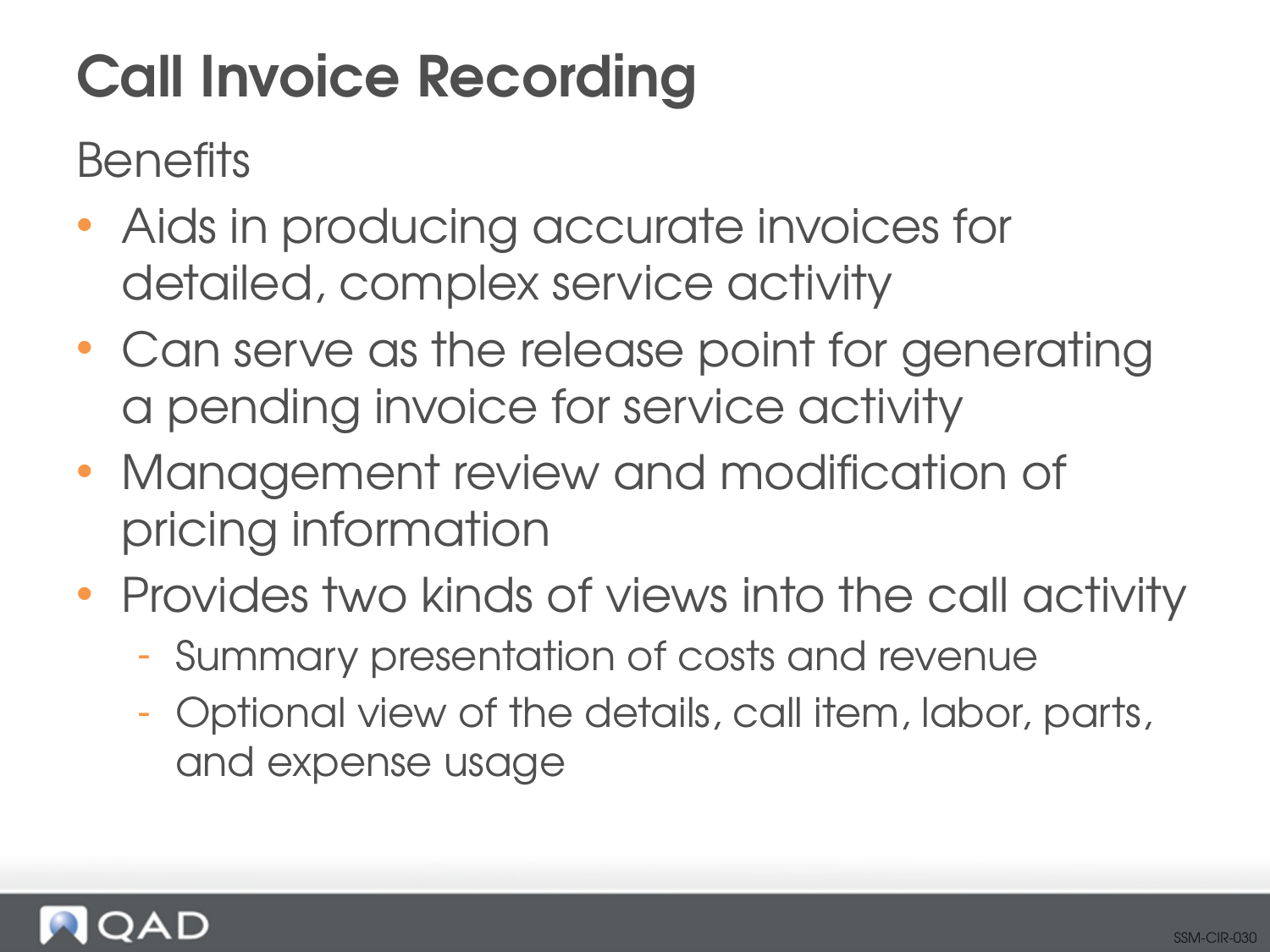

# Call Invoice Recording
Benefits
Aids in producing accurate invoices for detailed, complex service activity
Can serve as the release point for generating a pending invoice for service activity
Management review and modification of pricing information
Provides two kinds of views into the call activity
Summary presentation of costs and revenue
Optional view of the details, call item, labor, parts, and expense usage
SSM-CIR-030